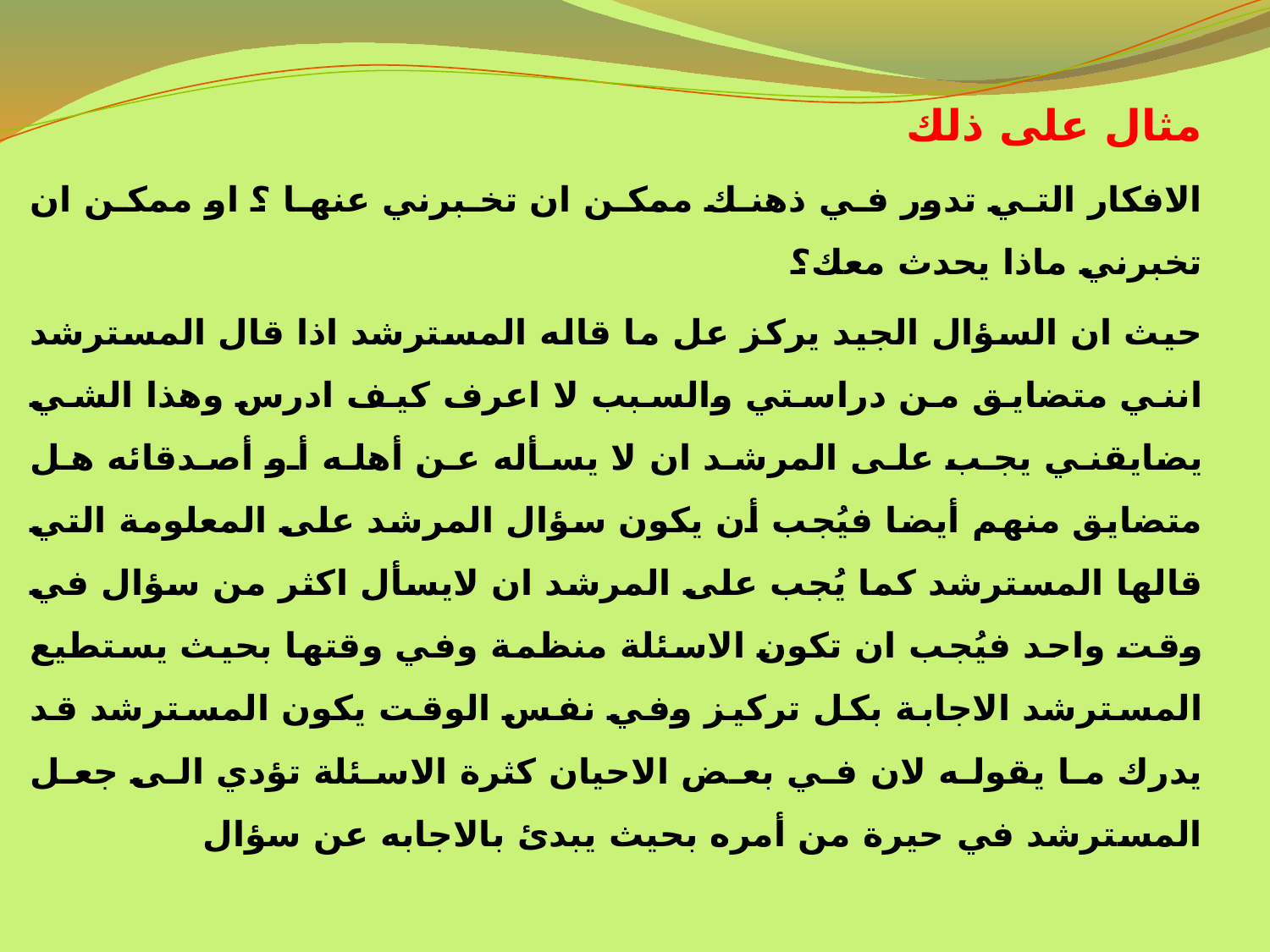

مثال على ذلك
الافكار التي تدور في ذهنك ممكن ان تخبرني عنها ؟ او ممكن ان تخبرني ماذا يحدث معك؟
حيث ان السؤال الجيد يركز عل ما قاله المسترشد اذا قال المسترشد انني متضايق من دراستي والسبب لا اعرف كيف ادرس وهذا الشي يضايقني يجب على المرشد ان لا يسأله عن أهله أو أصدقائه هل متضايق منهم أيضا فيُجب أن يكون سؤال المرشد على المعلومة التي قالها المسترشد كما يُجب على المرشد ان لايسأل اكثر من سؤال في وقت واحد فيُجب ان تكون الاسئلة منظمة وفي وقتها بحيث يستطيع المسترشد الاجابة بكل تركيز وفي نفس الوقت يكون المسترشد قد يدرك ما يقوله لان في بعض الاحيان كثرة الاسئلة تؤدي الى جعل المسترشد في حيرة من أمره بحيث يبدئ بالاجابه عن سؤال